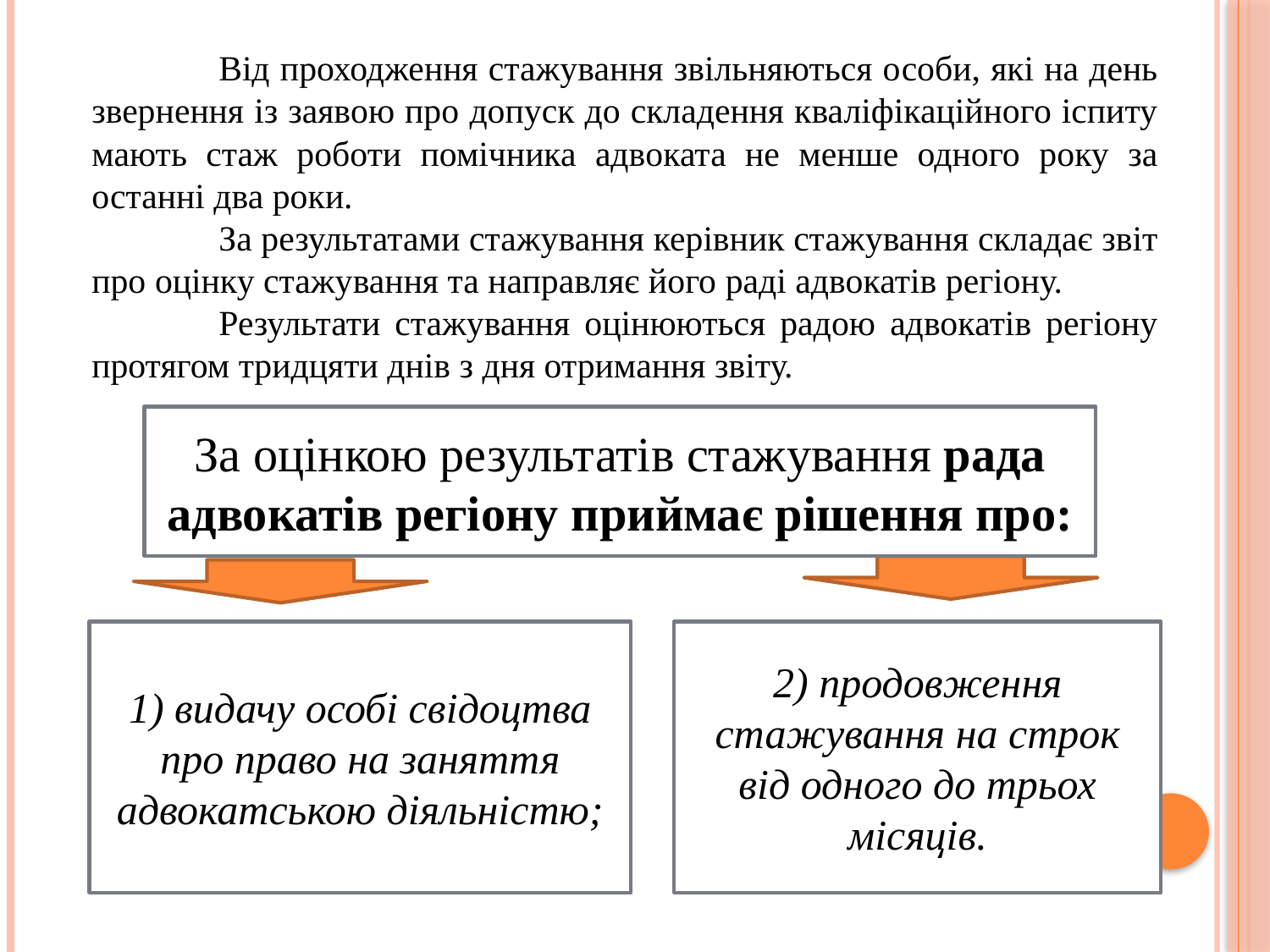

Від проходження стажування звільняються особи, які на день звернення із заявою про допуск до складення кваліфікаційного іспиту мають стаж роботи помічника адвоката не менше одного року за останні два роки.
	За результатами стажування керівник стажування складає звіт про оцінку стажування та направляє його раді адвокатів регіону.
	Результати стажування оцінюються радою адвокатів регіону протягом тридцяти днів з дня отримання звіту.
За оцінкою результатів стажування рада адвокатів регіону приймає рішення про:

1) видачу особі свідоцтва про право на заняття адвокатською діяльністю;
2) продовження стажування на строк від одного до трьох місяців.